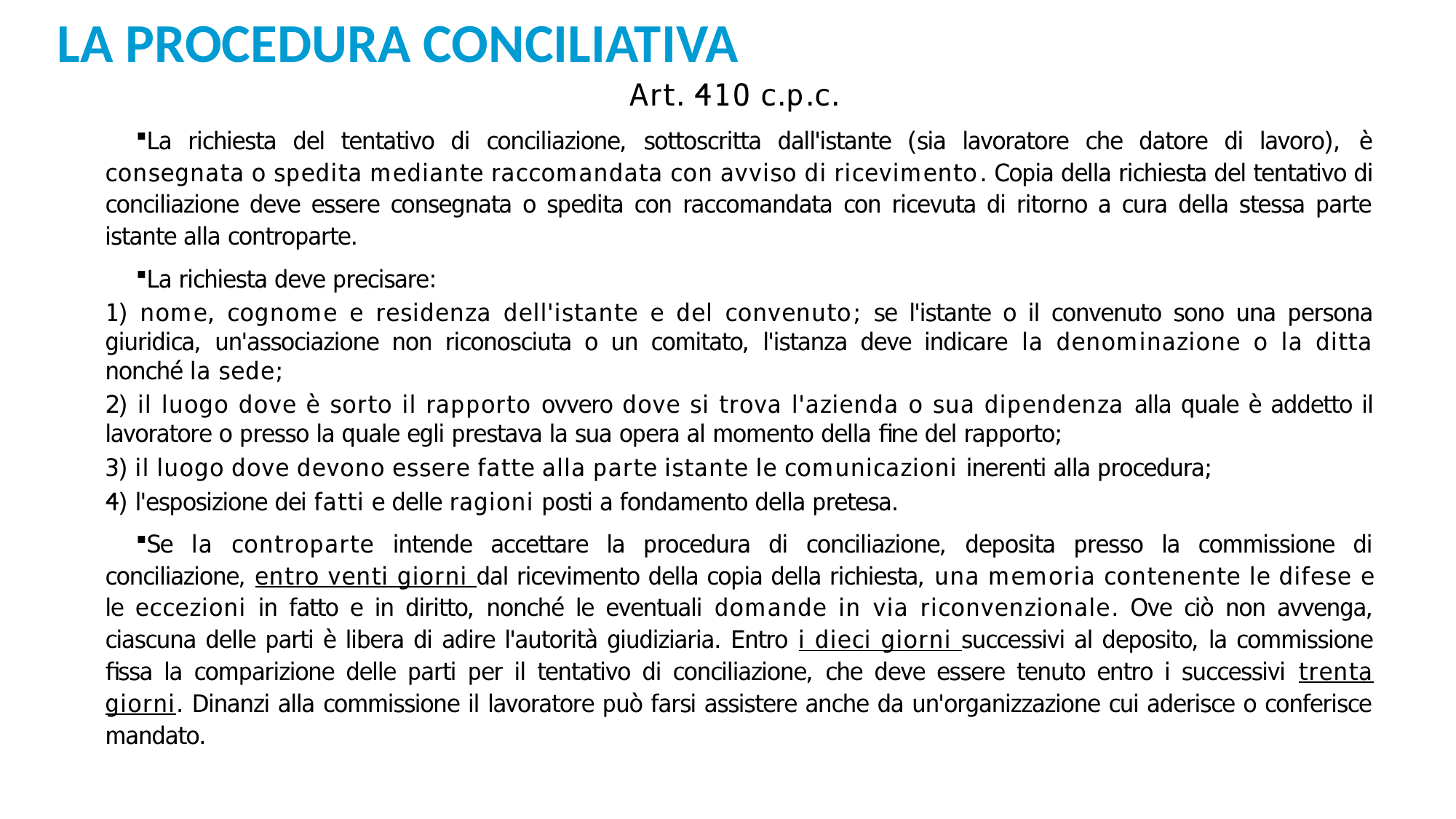

LA procedura conciliativa
Art. 410 c.p.c.
La richiesta del tentativo di conciliazione, sottoscritta dall'istante (sia lavoratore che datore di lavoro), è consegnata o spedita mediante raccomandata con avviso di ricevimento. Copia della richiesta del tentativo di conciliazione deve essere consegnata o spedita con raccomandata con ricevuta di ritorno a cura della stessa parte istante alla controparte.
La richiesta deve precisare:
1) nome, cognome e residenza dell'istante e del convenuto; se l'istante o il convenuto sono una persona giuridica, un'associazione non riconosciuta o un comitato, l'istanza deve indicare la denominazione o la ditta nonché la sede;
2) il luogo dove è sorto il rapporto ovvero dove si trova l'azienda o sua dipendenza alla quale è addetto il lavoratore o presso la quale egli prestava la sua opera al momento della fine del rapporto;
3) il luogo dove devono essere fatte alla parte istante le comunicazioni inerenti alla procedura;
4) l'esposizione dei fatti e delle ragioni posti a fondamento della pretesa.
Se la controparte intende accettare la procedura di conciliazione, deposita presso la commissione di conciliazione, entro venti giorni dal ricevimento della copia della richiesta, una memoria contenente le difese e le eccezioni in fatto e in diritto, nonché le eventuali domande in via riconvenzionale. Ove ciò non avvenga, ciascuna delle parti è libera di adire l'autorità giudiziaria. Entro i dieci giorni successivi al deposito, la commissione fissa la comparizione delle parti per il tentativo di conciliazione, che deve essere tenuto entro i successivi trenta giorni. Dinanzi alla commissione il lavoratore può farsi assistere anche da un'organizzazione cui aderisce o conferisce mandato.